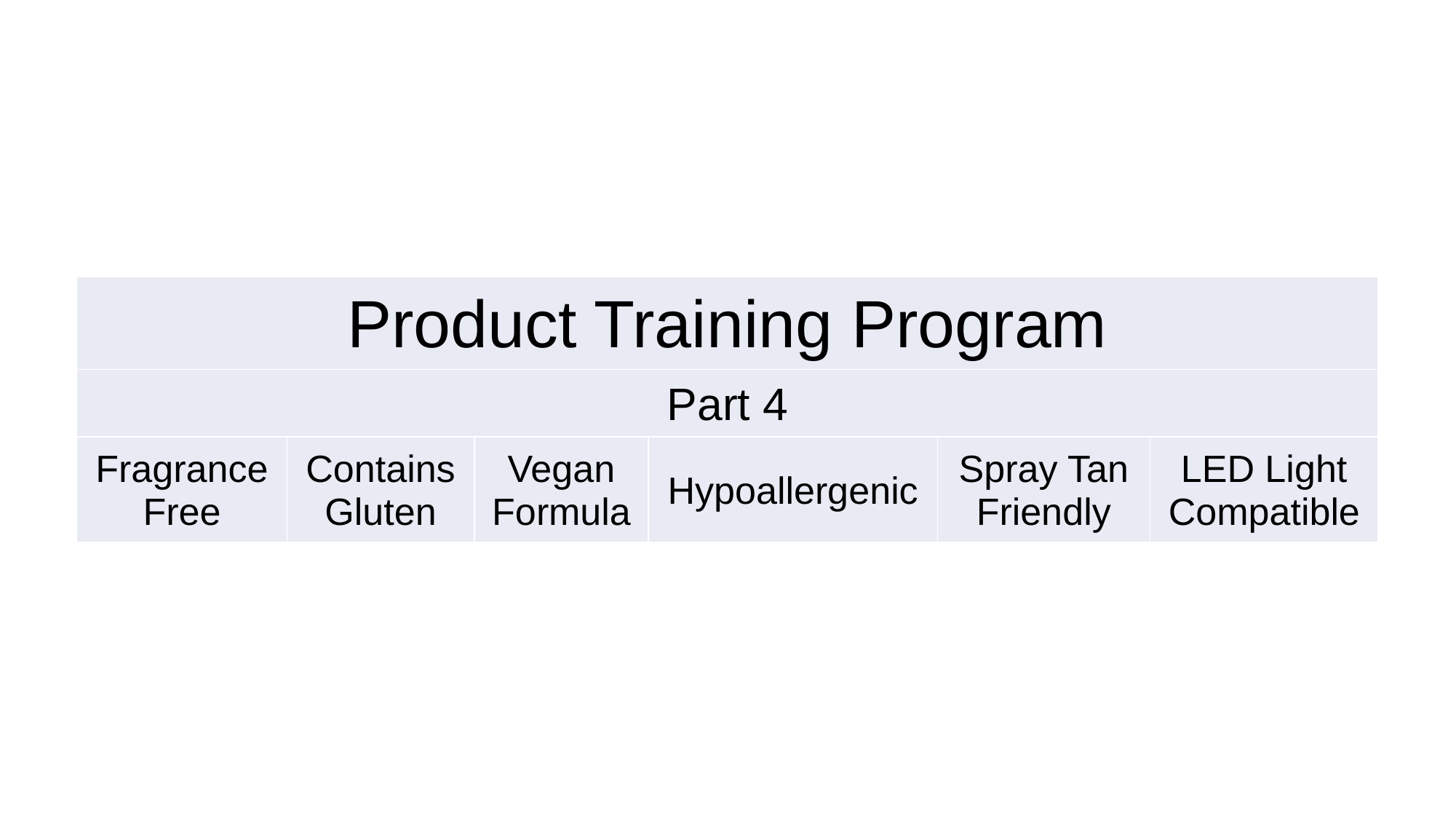

| Product Training Program |  |  |  |  |  |
| --- | --- | --- | --- | --- | --- |
| Part 4 |  |  |  |  |  |
| Fragrance Free | Contains Gluten | Vegan Formula | Hypoallergenic | Spray Tan Friendly | LED Light Compatible |